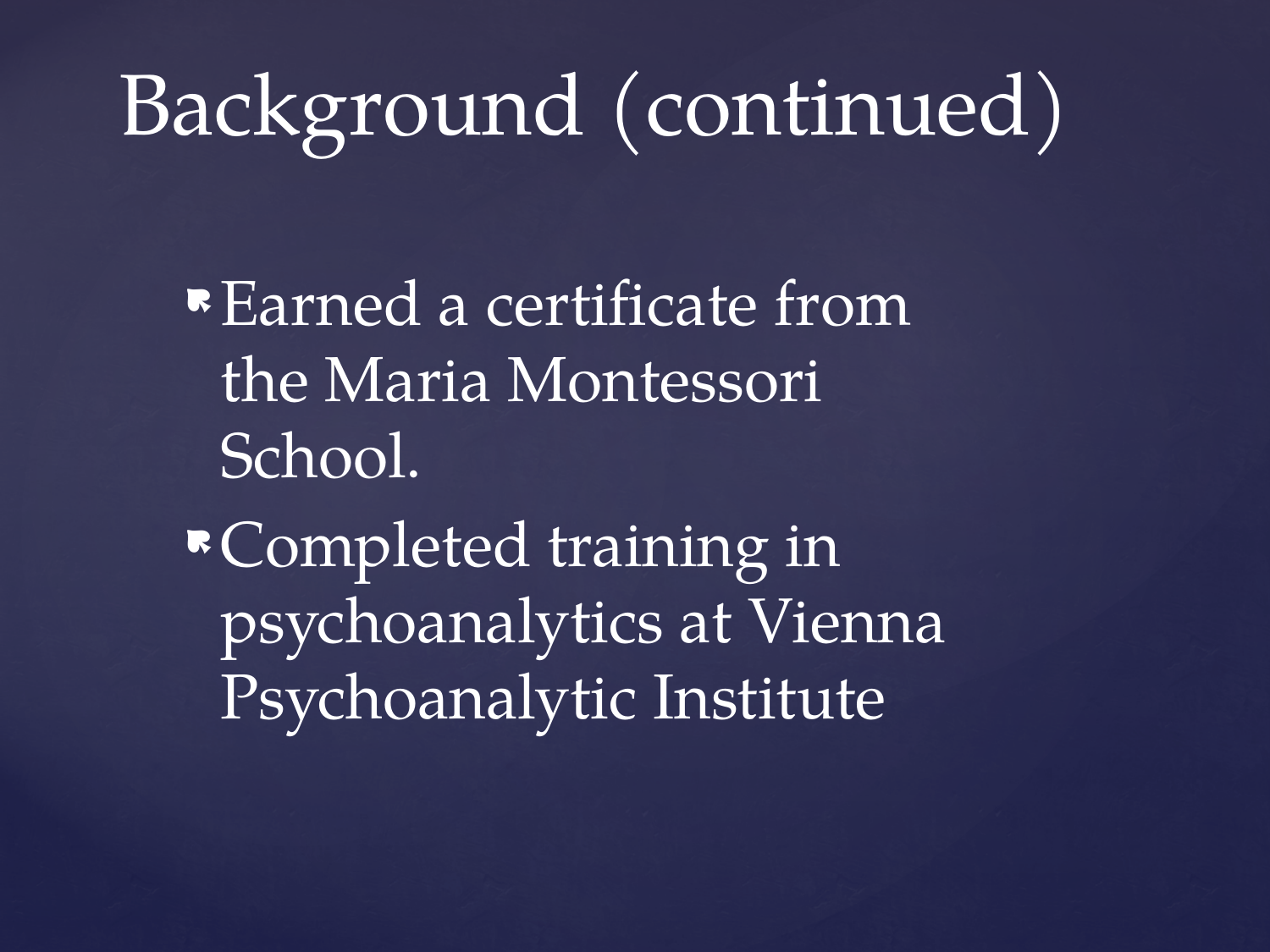

# Background (continued)
Earned a certificate from the Maria Montessori School.
Completed training in psychoanalytics at Vienna Psychoanalytic Institute